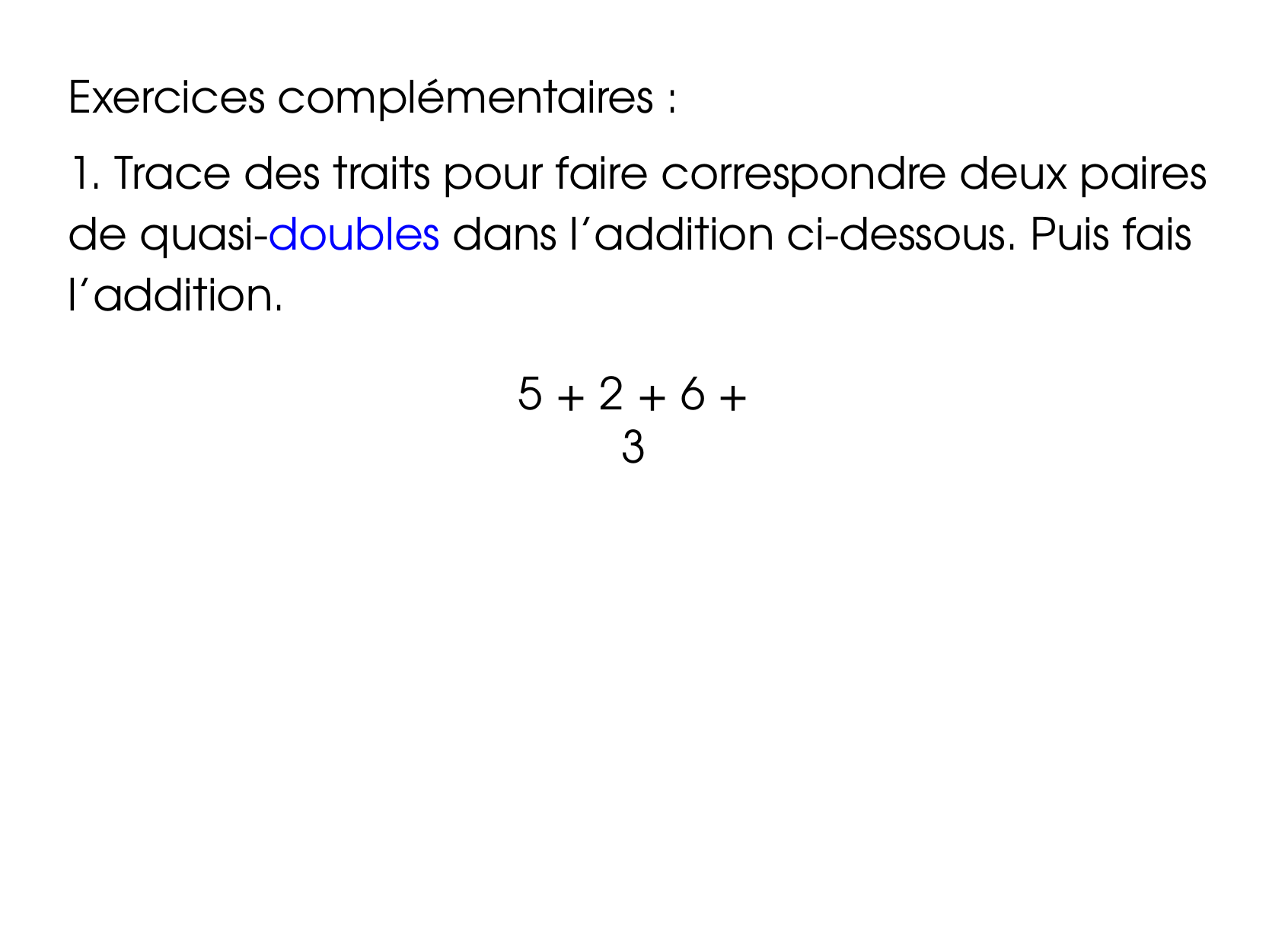

Exercices complémentaires :
1. Trace des traits pour faire correspondre deux paires de quasi-doubles dans l’addition ci-dessous. Puis fais l’addition.
5 + 2 + 6 + 3